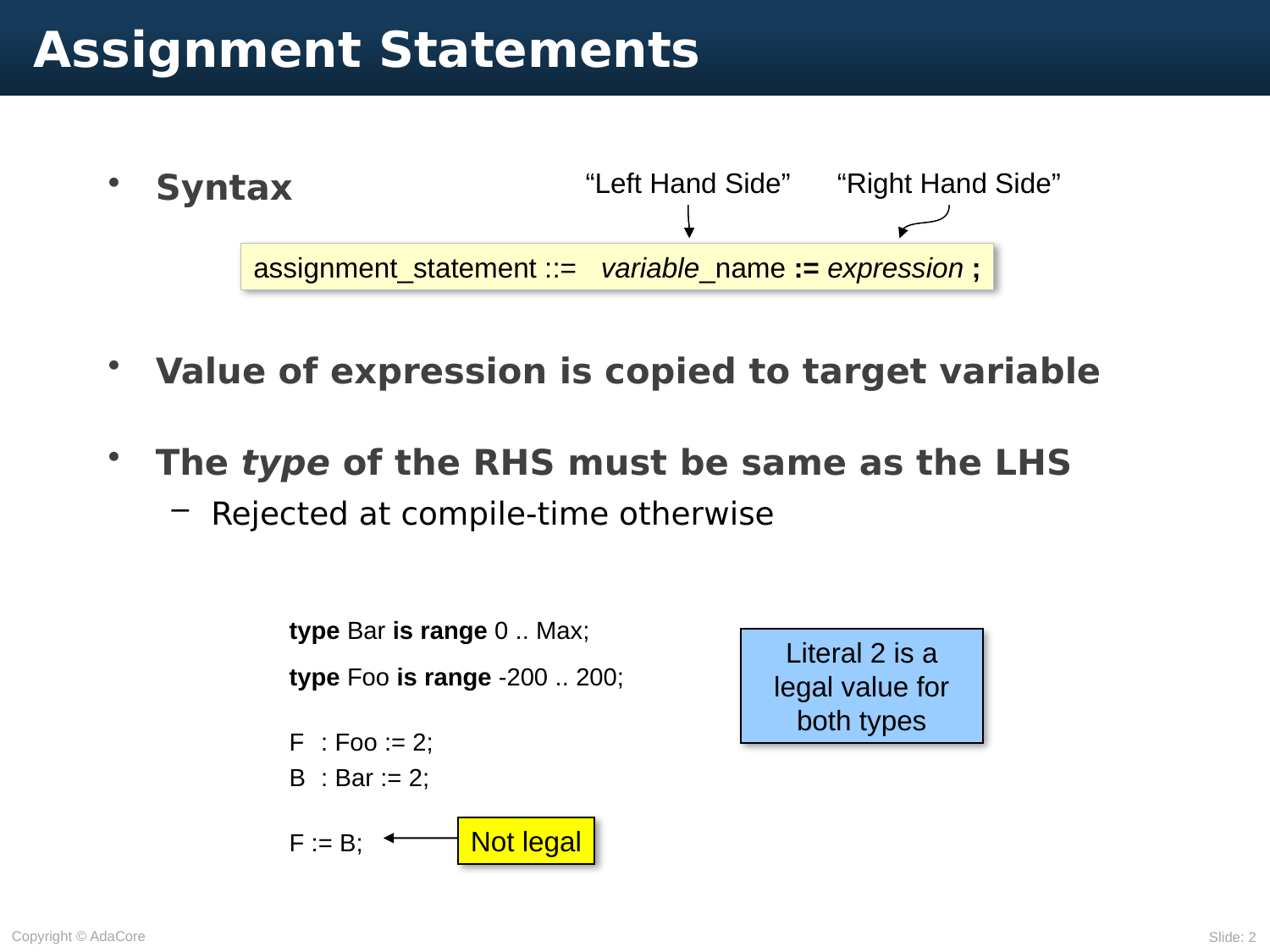

# Assignment Statements
Syntax

Value of expression is copied to target variable
The type of the RHS must be same as the LHS
Rejected at compile-time otherwise
“Left Hand Side”
“Right Hand Side”

assignment_statement ::=   variable_name := expression ;
type Bar is range 0 .. Max;
type Foo is range -200 .. 200;

F	: Foo := 2;
B	: Bar := 2;

F := B;
Literal 2 is a legal value for both types
Not legal